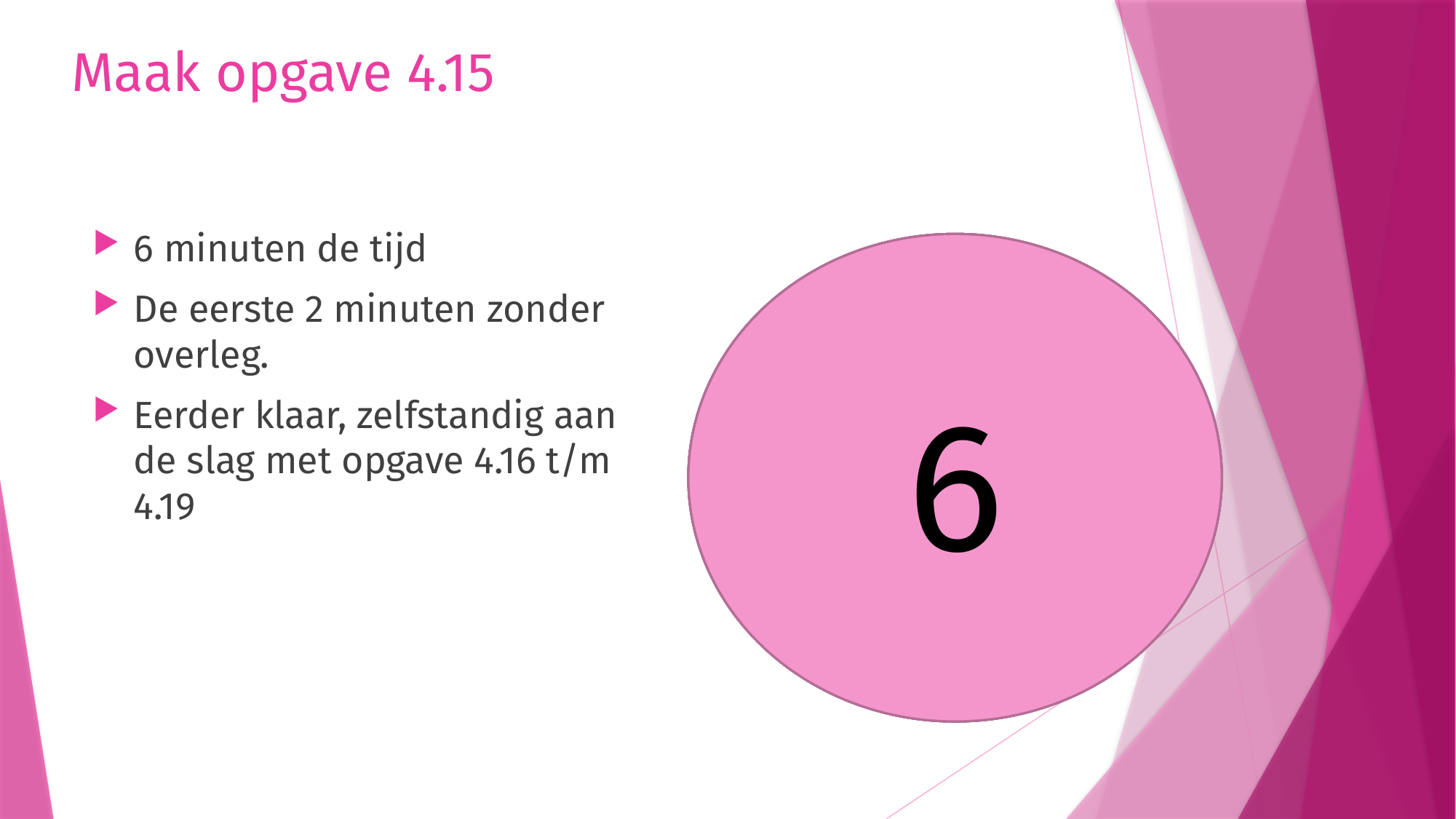

# Maak opgave 4.15
6 minuten de tijd
De eerste 2 minuten zonder overleg.
Eerder klaar, zelfstandig aan de slag met opgave 4.16 t/m 4.19
4
5
6
3
1
2